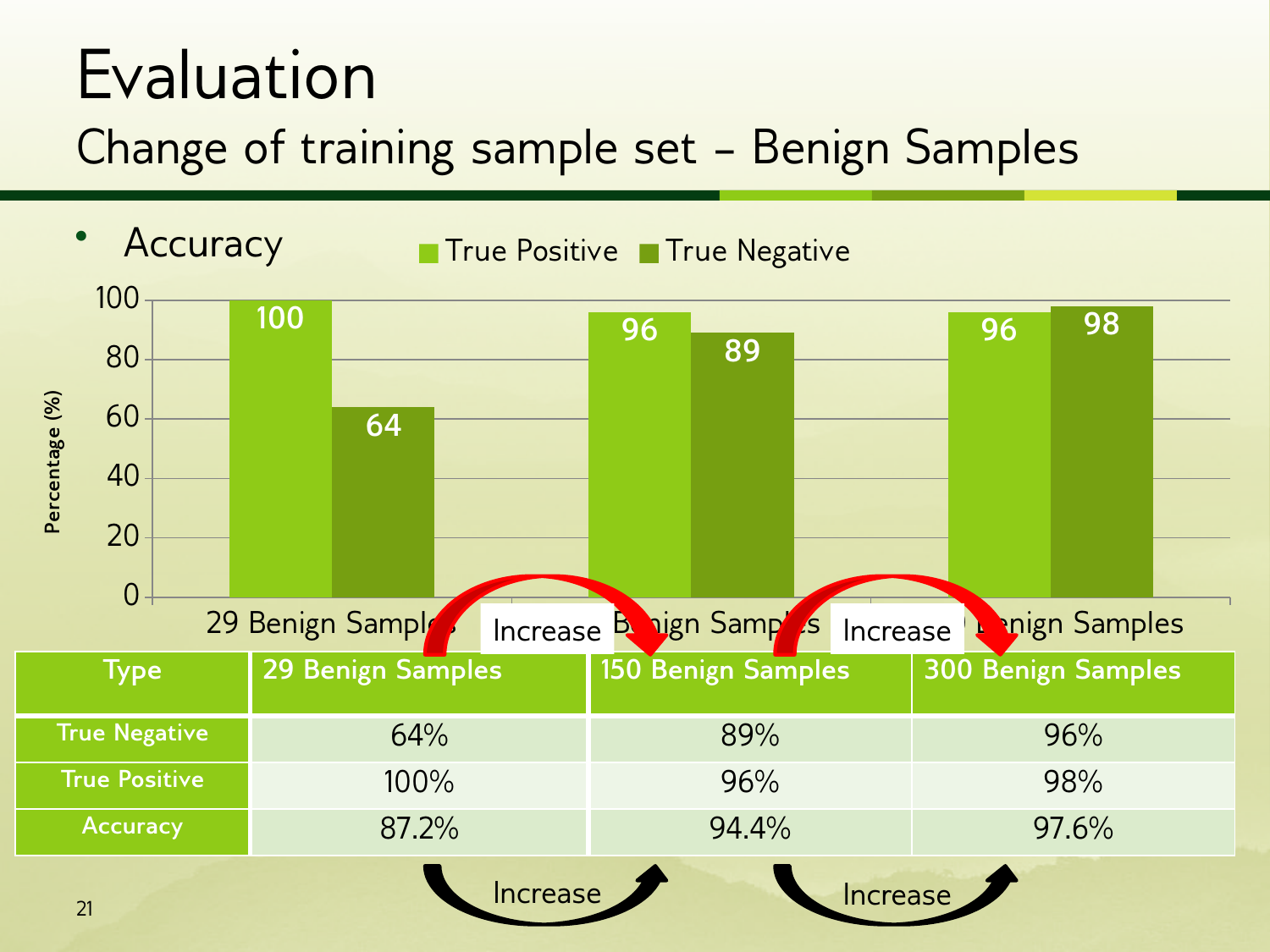

# Evaluation Change of training sample set – Benign Samples
Accuracy

### Chart

| Category | True Positive | True Negative |
|---|---|---|
| 29 Benign Samples | 100.0 | 64.0 |
| 150 Benign Samples | 96.0 | 89.0 |
| 300 Benign Samples | 96.0 | 98.0 |

Increase
Increase
| Type | 29 Benign Samples | 150 Benign Samples | 300 Benign Samples |
| --- | --- | --- | --- |
| True Negative | 64% | 89% | 96% |
| True Positive | 100% | 96% | 98% |
| Accuracy | 87.2% | 94.4% | 97.6% |

Increase
Increase
21